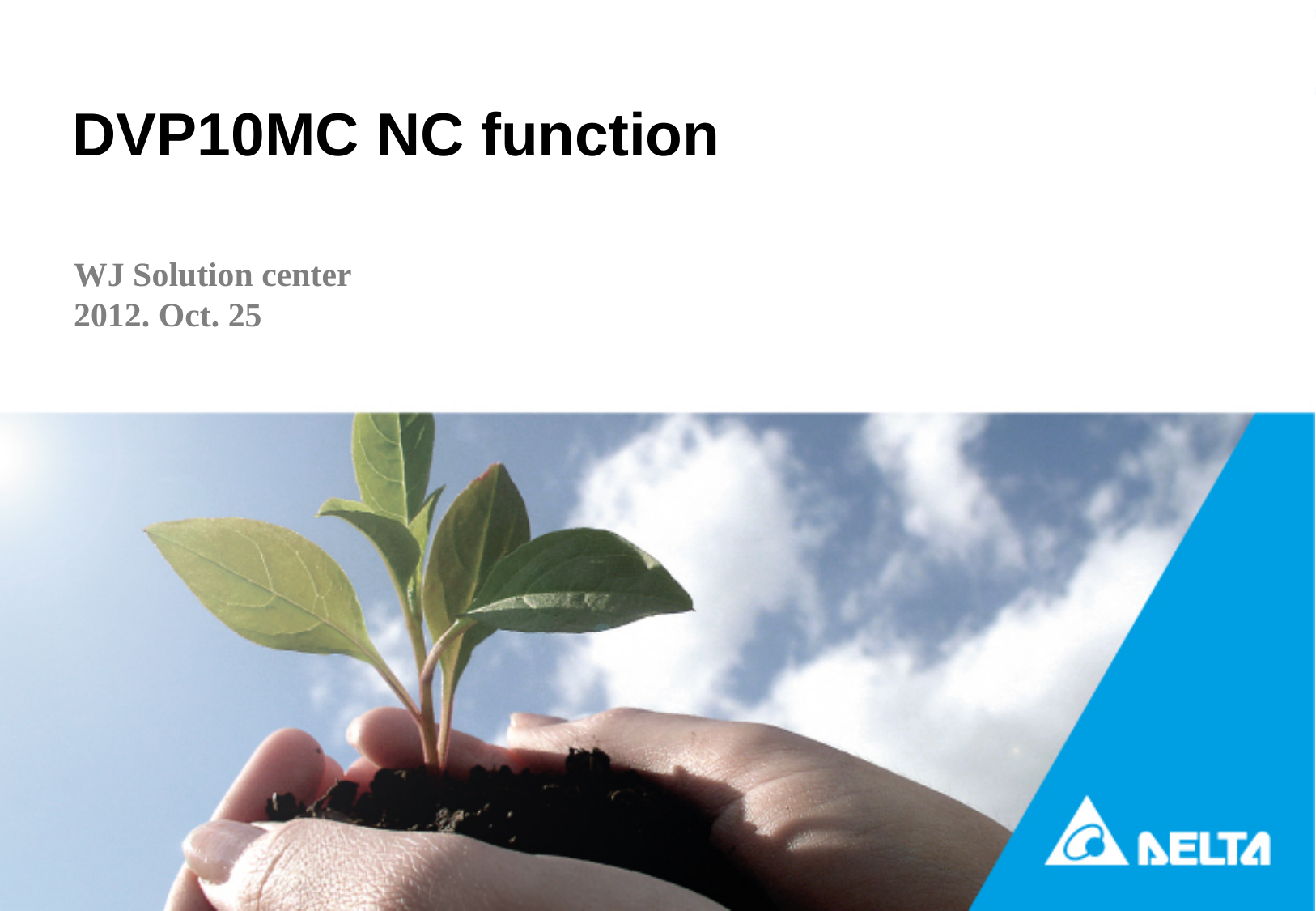

DVP10MC NC function
WJ Solution center
2012. Oct. 25